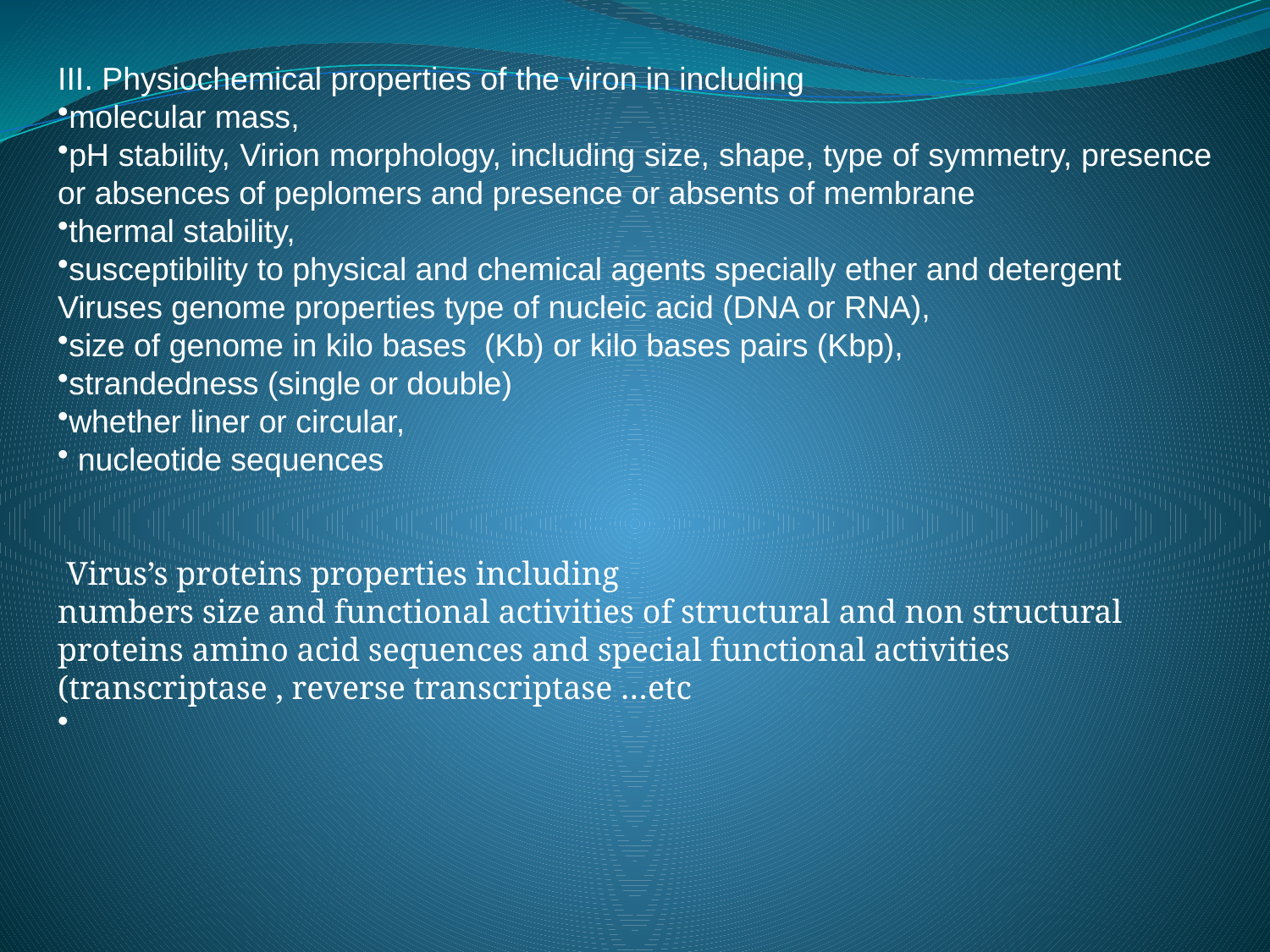

III. Physiochemical properties of the viron in including
molecular mass,
pH stability, Virion morphology, including size, shape, type of symmetry, presence or absences of peplomers and presence or absents of membrane
thermal stability,
susceptibility to physical and chemical agents specially ether and detergent
Viruses genome properties type of nucleic acid (DNA or RNA),
size of genome in kilo bases  (Kb) or kilo bases pairs (Kbp),
strandedness (single or double)
whether liner or circular,
 nucleotide sequences

Virus’s proteins properties including
numbers size and functional activities of structural and non structural proteins amino acid sequences and special functional activities (transcriptase , reverse transcriptase …etc